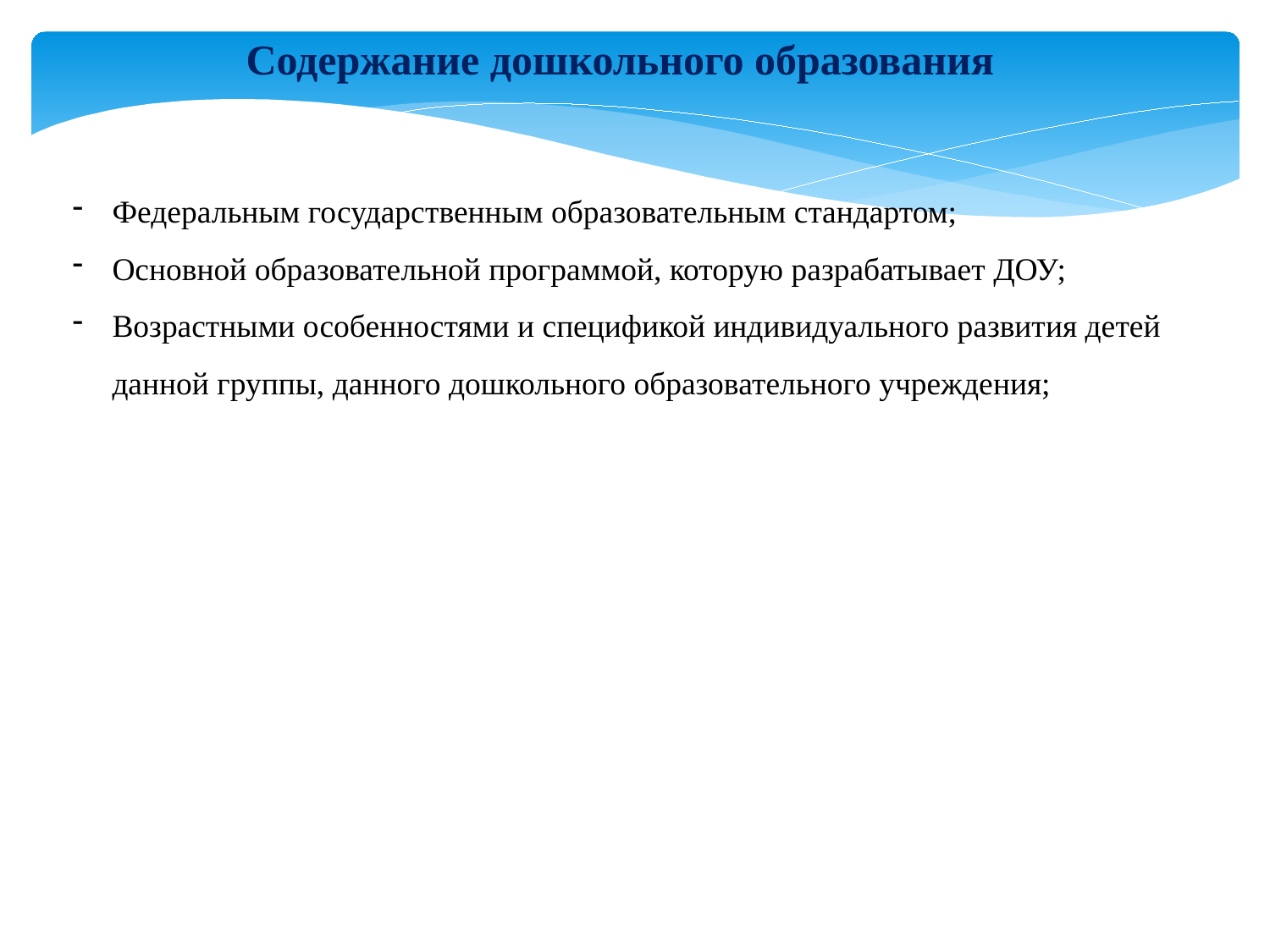

Содержание дошкольного образования
Федеральным государственным образовательным стандартом;
Основной образовательной программой, которую разрабатывает ДОУ;
Возрастными особенностями и спецификой индивидуального развития детей данной группы, данного дошкольного образовательного учреждения;